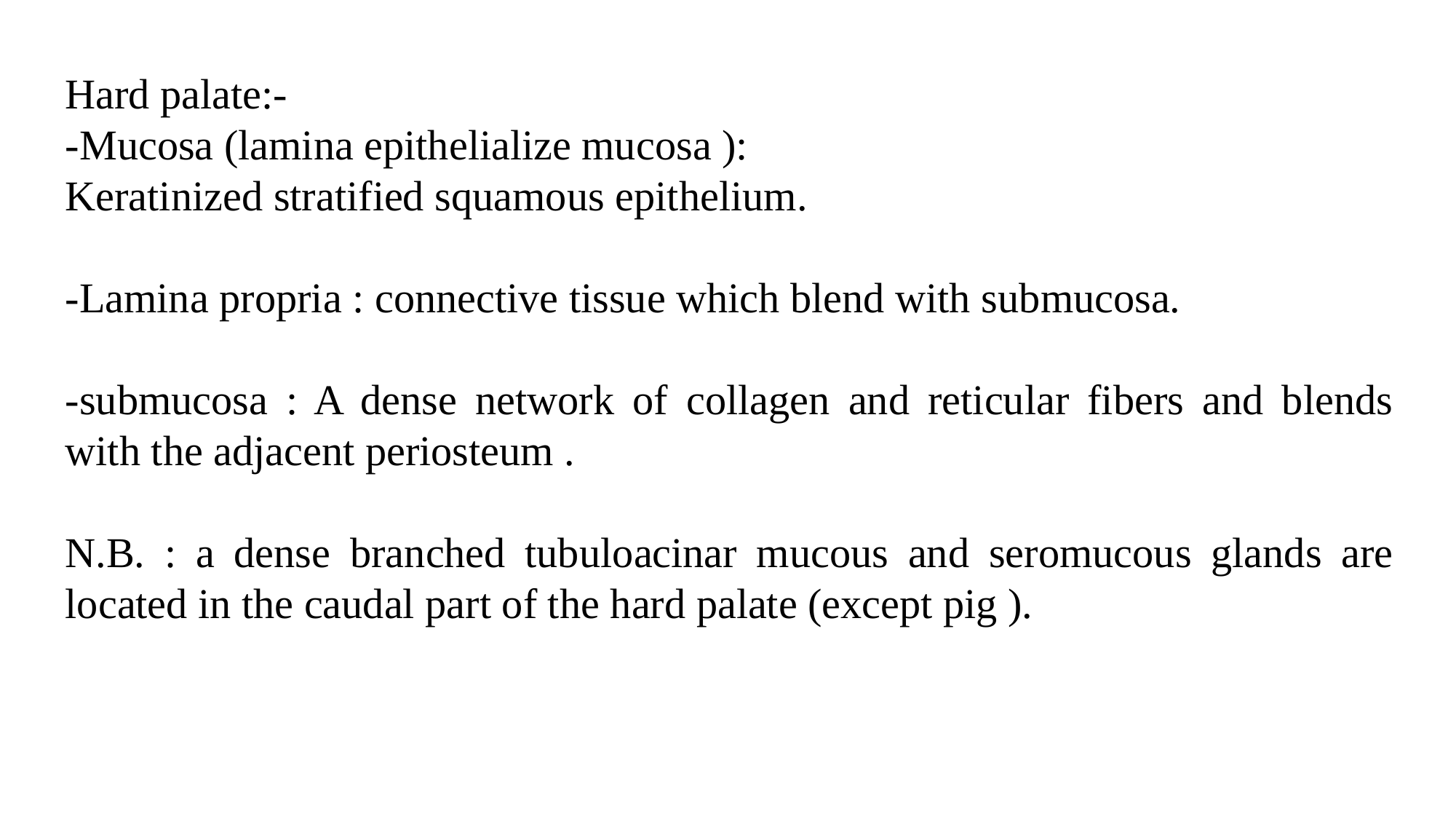

Hard palate:-
-Mucosa (lamina epithelialize mucosa ):
Keratinized stratified squamous epithelium.

-Lamina propria : connective tissue which blend with submucosa.

-submucosa : A dense network of collagen and reticular fibers and blends with the adjacent periosteum .

N.B. : a dense branched tubuloacinar mucous and seromucous glands are located in the caudal part of the hard palate (except pig ).